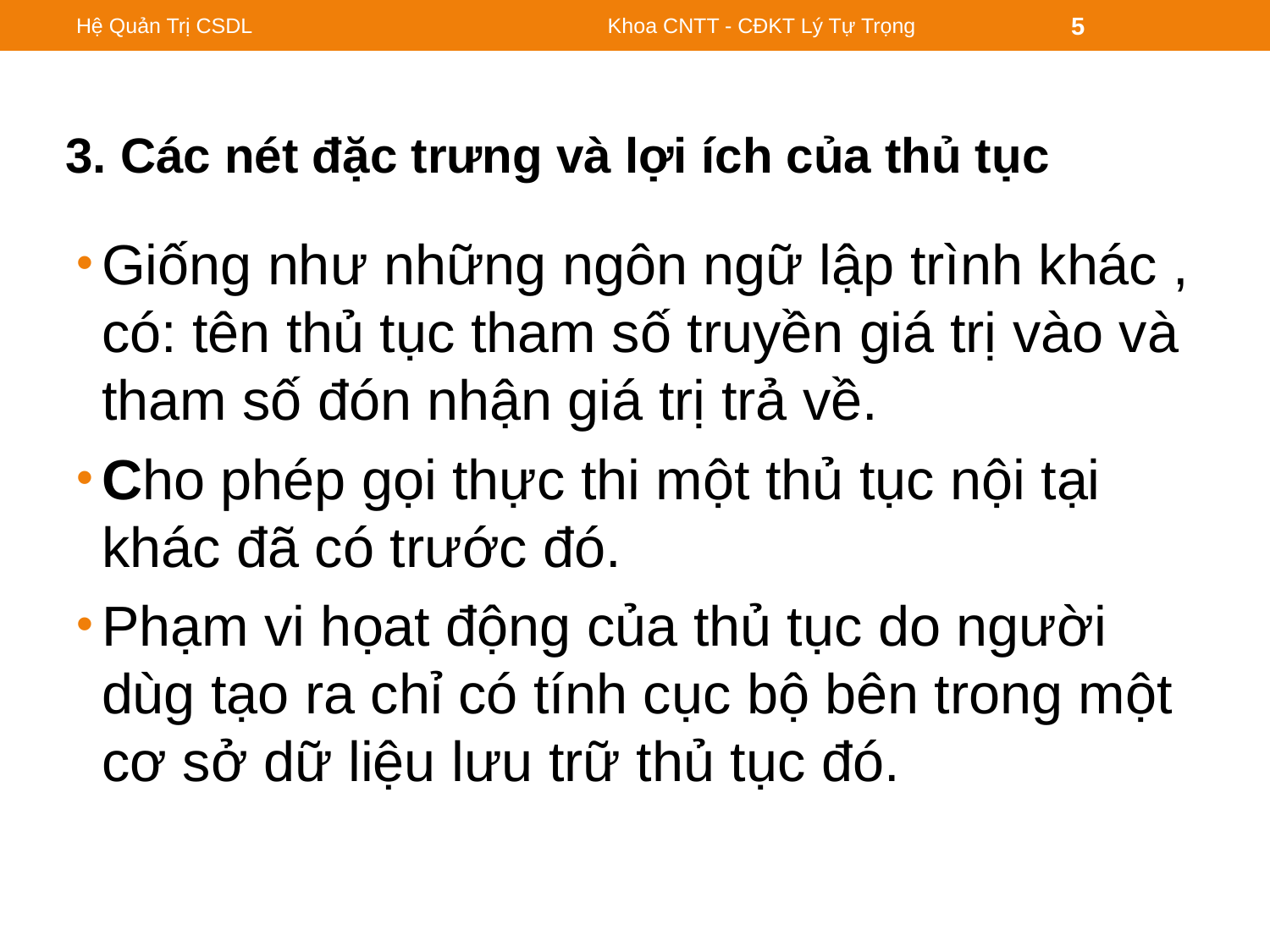

Hệ Quản Trị CSDL
Khoa CNTT - CĐKT Lý Tự Trọng
5
# 3. Các nét đặc trưng và lợi ích của thủ tục
Giống như những ngôn ngữ lập trình khác , có: tên thủ tục tham số truyền giá trị vào và tham số đón nhận giá trị trả về.
Cho phép gọi thực thi một thủ tục nội tại khác đã có trước đó.
Phạm vi họat động của thủ tục do người dùg tạo ra chỉ có tính cục bộ bên trong một cơ sở dữ liệu lưu trữ thủ tục đó.